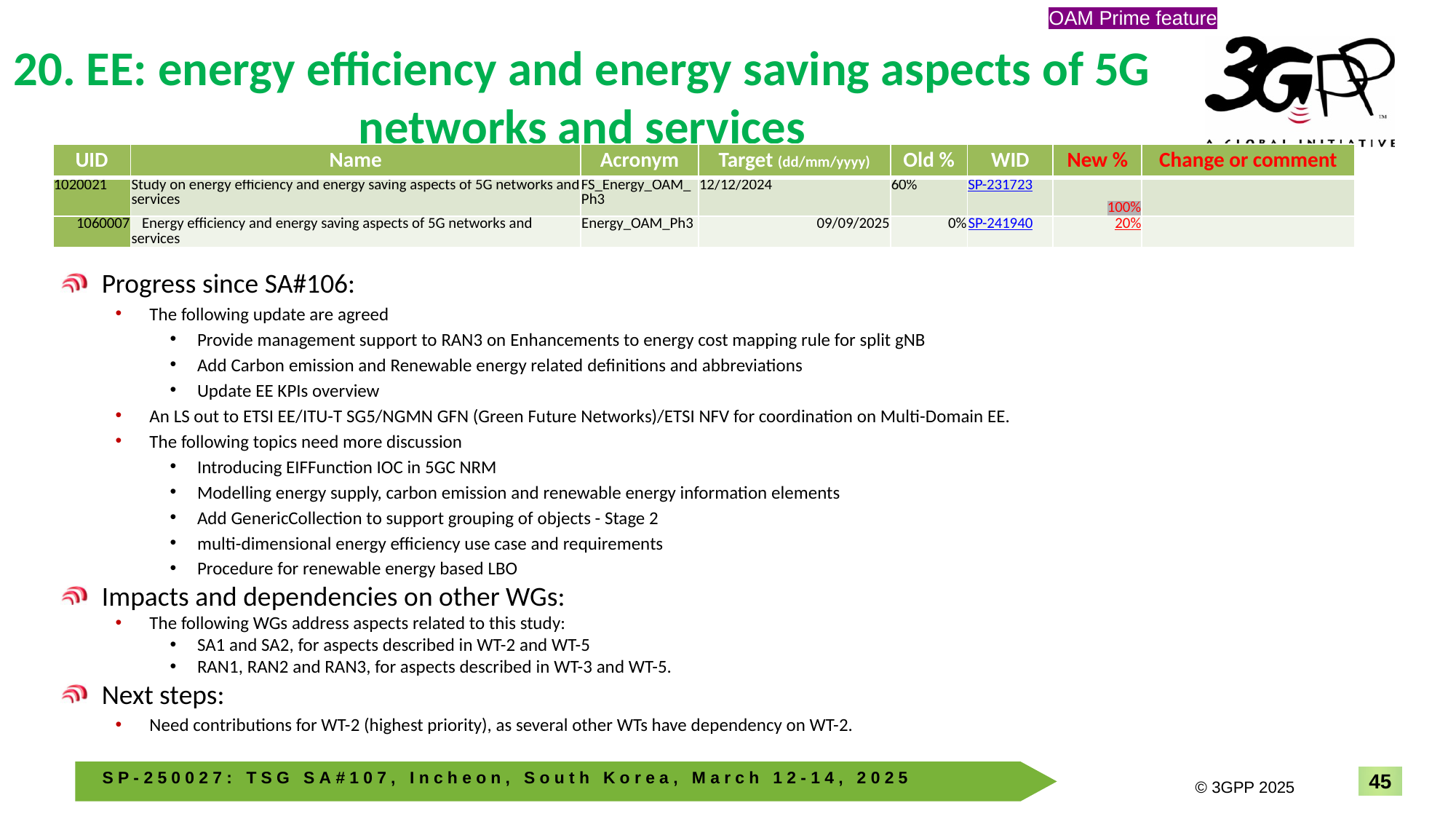

OAM Prime feature
# 20. EE: energy efficiency and energy saving aspects of 5G networks and services
| UID | Name | Acronym | Target (dd/mm/yyyy) | Old % | WID | New % | Change or comment |
| --- | --- | --- | --- | --- | --- | --- | --- |
| 1020021 | Study on energy efficiency and energy saving aspects of 5G networks and services | FS\_Energy\_OAM\_Ph3 | 12/12/2024 | 60% | SP-231723 | 100% |  |
| 1060007 | Energy efficiency and energy saving aspects of 5G networks and services | Energy\_OAM\_Ph3 | 09/09/2025 | 0% | SP-241940 | 20% |  |
Progress since SA#106:
The following update are agreed
Provide management support to RAN3 on Enhancements to energy cost mapping rule for split gNB
Add Carbon emission and Renewable energy related definitions and abbreviations
Update EE KPIs overview
An LS out to ETSI EE/ITU-T SG5/NGMN GFN (Green Future Networks)/ETSI NFV for coordination on Multi-Domain EE.
The following topics need more discussion
Introducing EIFFunction IOC in 5GC NRM
Modelling energy supply, carbon emission and renewable energy information elements
Add GenericCollection to support grouping of objects - Stage 2
multi-dimensional energy efficiency use case and requirements
Procedure for renewable energy based LBO
Impacts and dependencies on other WGs:
The following WGs address aspects related to this study:
SA1 and SA2, for aspects described in WT-2 and WT-5
RAN1, RAN2 and RAN3, for aspects described in WT-3 and WT-5.
Next steps:
Need contributions for WT-2 (highest priority), as several other WTs have dependency on WT-2.